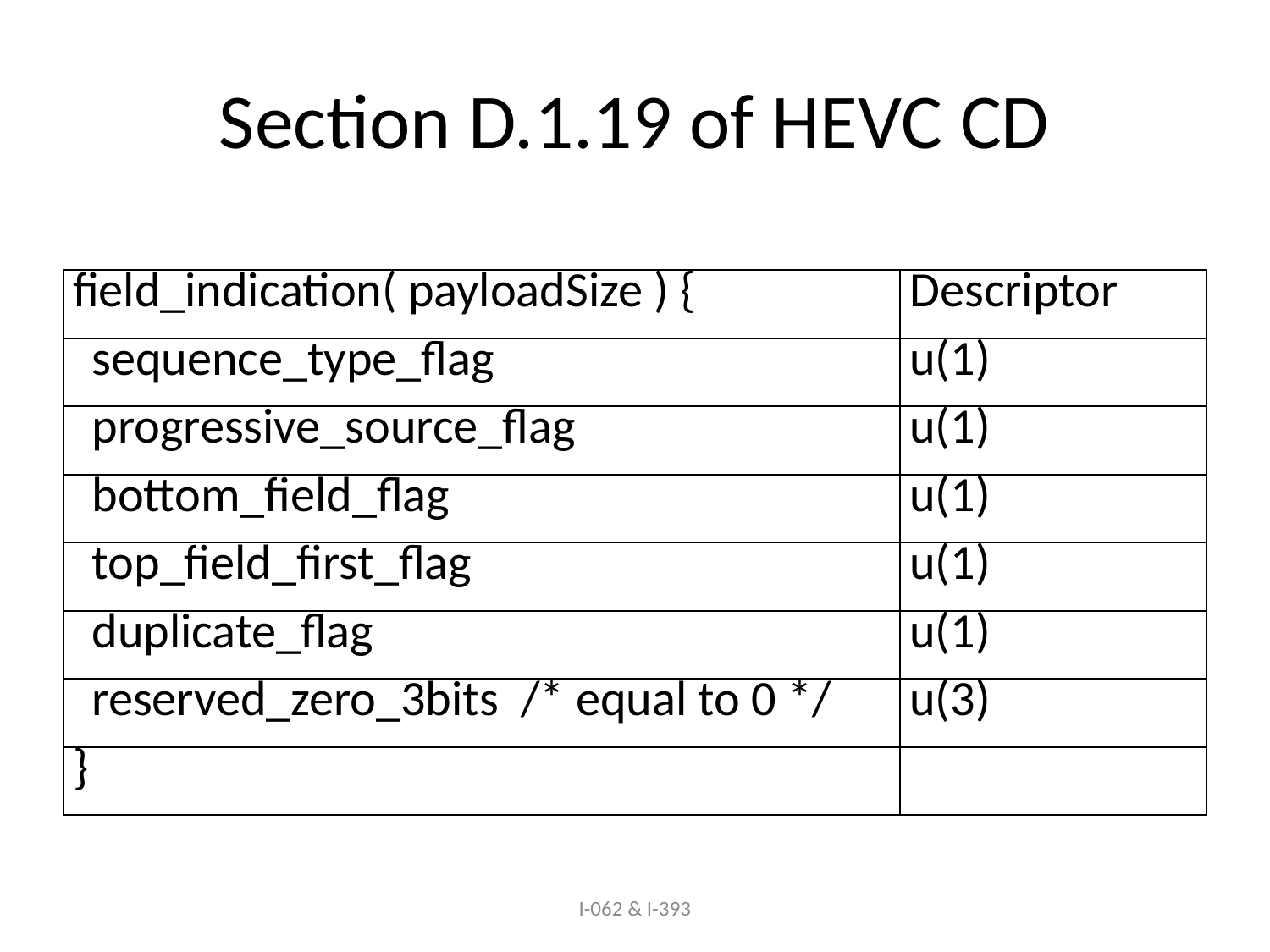

# Section D.1.19 of HEVC CD
| field\_indication( payloadSize ) { | Descriptor |
| --- | --- |
| sequence\_type\_flag | u(1) |
| progressive\_source\_flag | u(1) |
| bottom\_field\_flag | u(1) |
| top\_field\_first\_flag | u(1) |
| duplicate\_flag | u(1) |
| reserved\_zero\_3bits /\* equal to 0 \*/ | u(3) |
| } |  |
I-062 & I-393